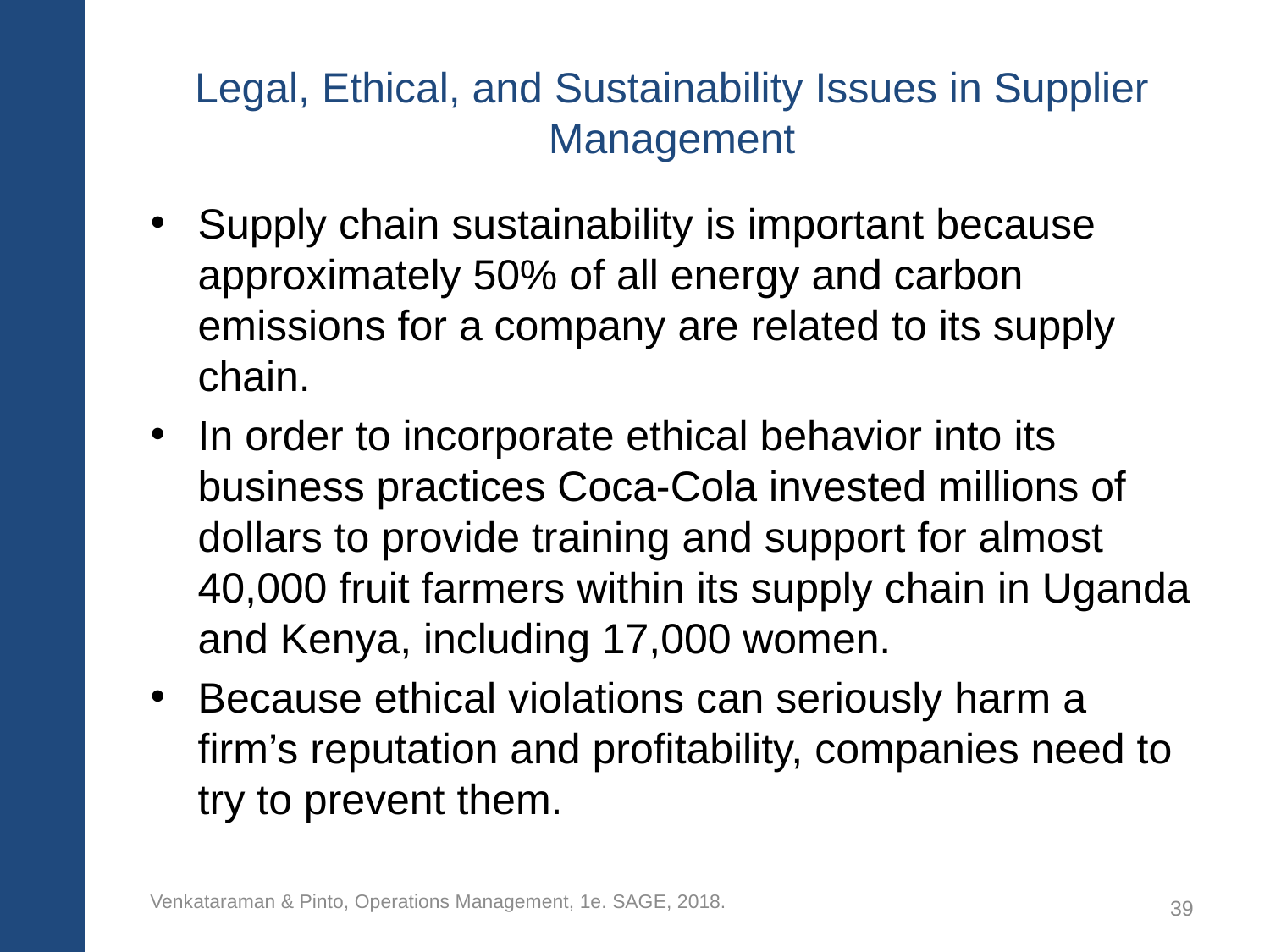

# Legal, Ethical, and Sustainability Issues in Supplier Management
Supply chain sustainability is important because approximately 50% of all energy and carbon emissions for a company are related to its supply chain.
In order to incorporate ethical behavior into its business practices Coca-Cola invested millions of dollars to provide training and support for almost 40,000 fruit farmers within its supply chain in Uganda and Kenya, including 17,000 women.
Because ethical violations can seriously harm a firm’s reputation and profitability, companies need to try to prevent them.
Venkataraman & Pinto, Operations Management, 1e. SAGE, 2018.
39